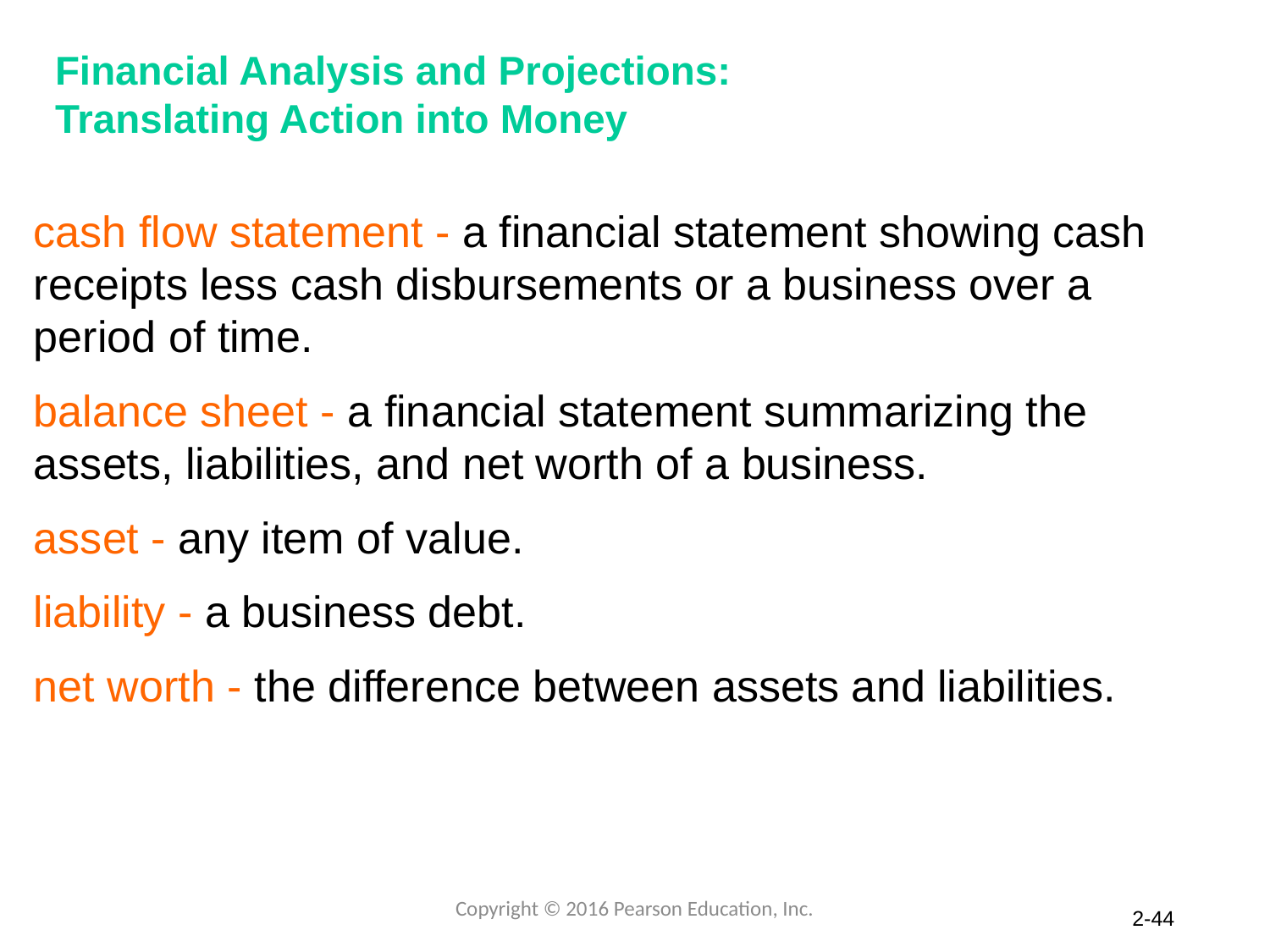

# Financial Analysis and Projections: Translating Action into Money
cash flow statement - a financial statement showing cash receipts less cash disbursements or a business over a period of time.

balance sheet - a financial statement summarizing the assets, liabilities, and net worth of a business.

asset - any item of value.

liability - a business debt.

net worth - the difference between assets and liabilities.

Copyright © 2016 Pearson Education, Inc.